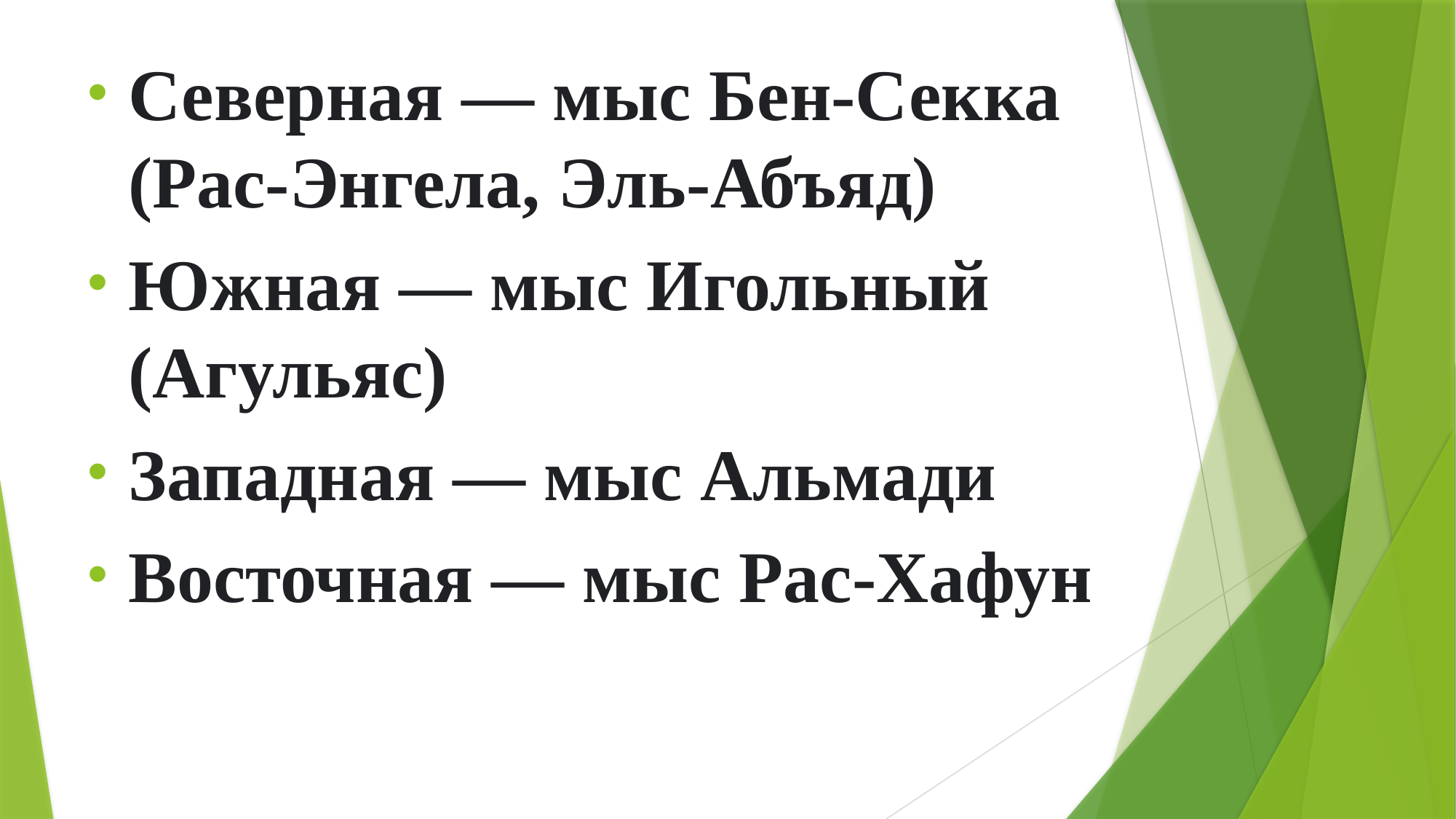

Северная — мыс Бен-Секка (Рас-Энгела, Эль-Абъяд)
Южная — мыс Игольный (Агульяс)
Западная — мыс Альмади
Восточная — мыс Рас-Хафун